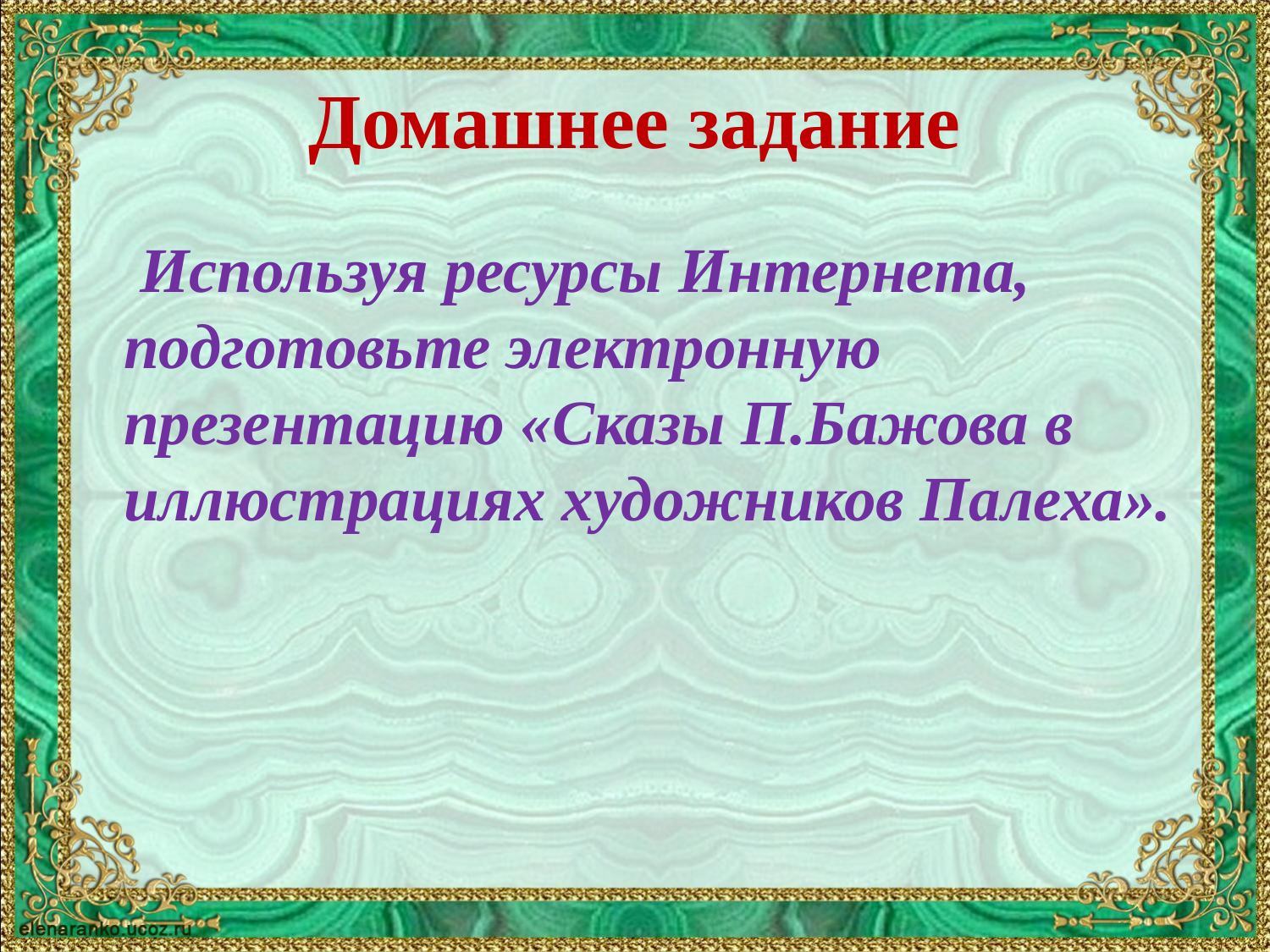

# Домашнее задание
    Используя ресурсы Интернета, подготовьте электронную презентацию «Сказы П.Бажова в иллюстрациях художников Палеха».